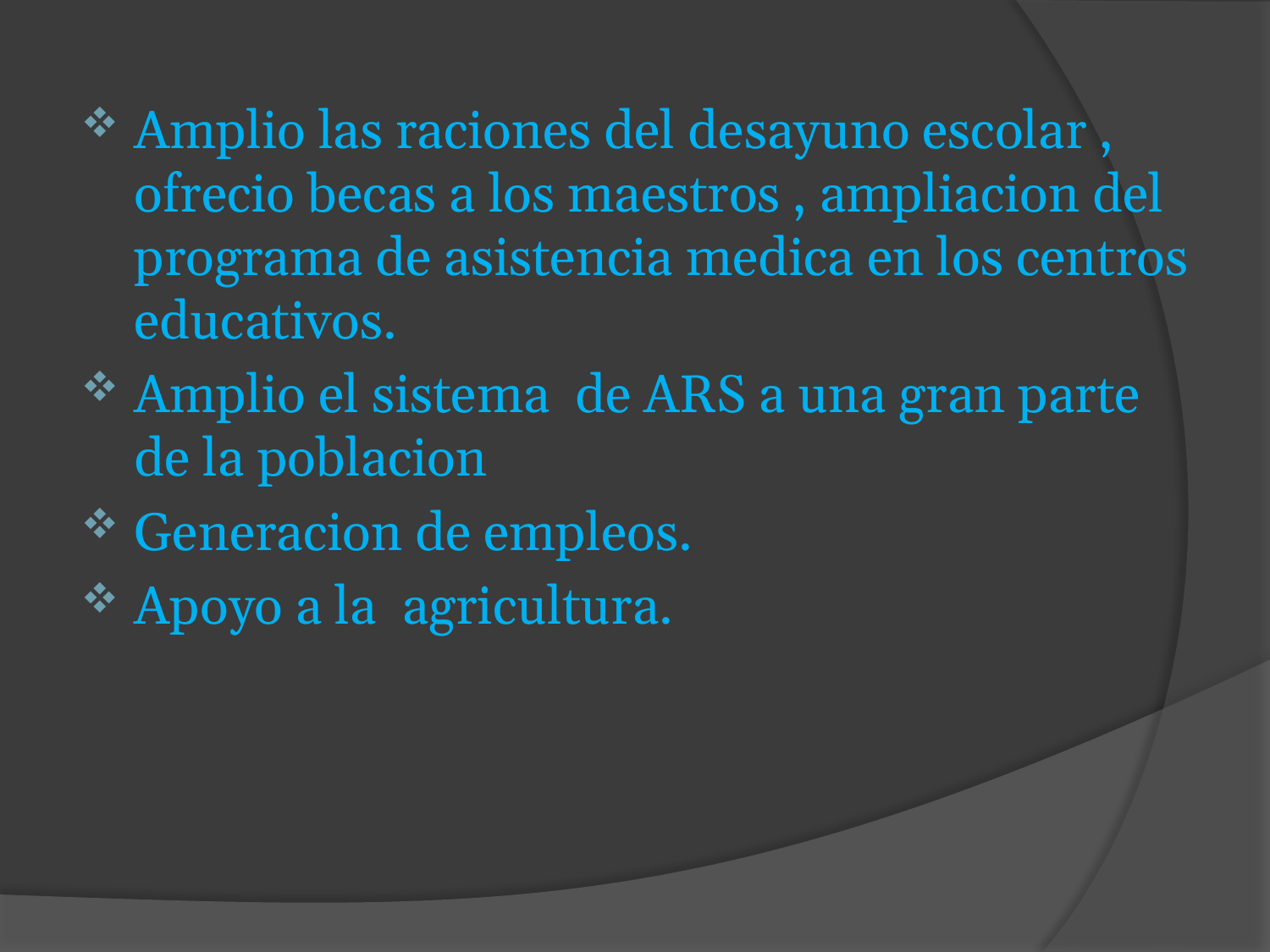

#
Amplio las raciones del desayuno escolar , ofrecio becas a los maestros , ampliacion del programa de asistencia medica en los centros educativos.
Amplio el sistema  de ARS a una gran parte de la poblacion
Generacion de empleos.
Apoyo a la  agricultura.